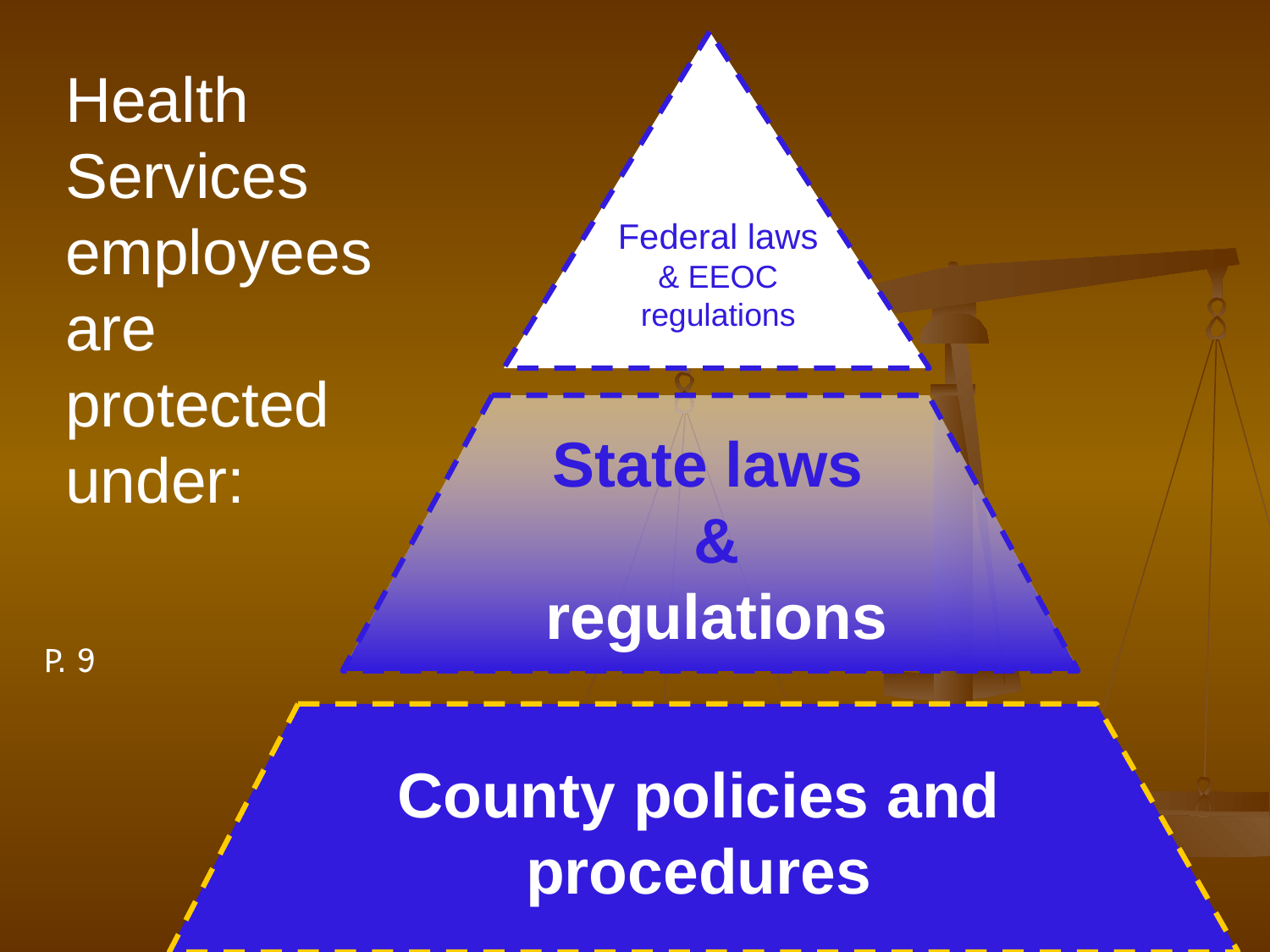

Federal laws & EEOC regulations

State laws
& regulations

County policies and procedures
Health Services employees are protected under:

P. 9